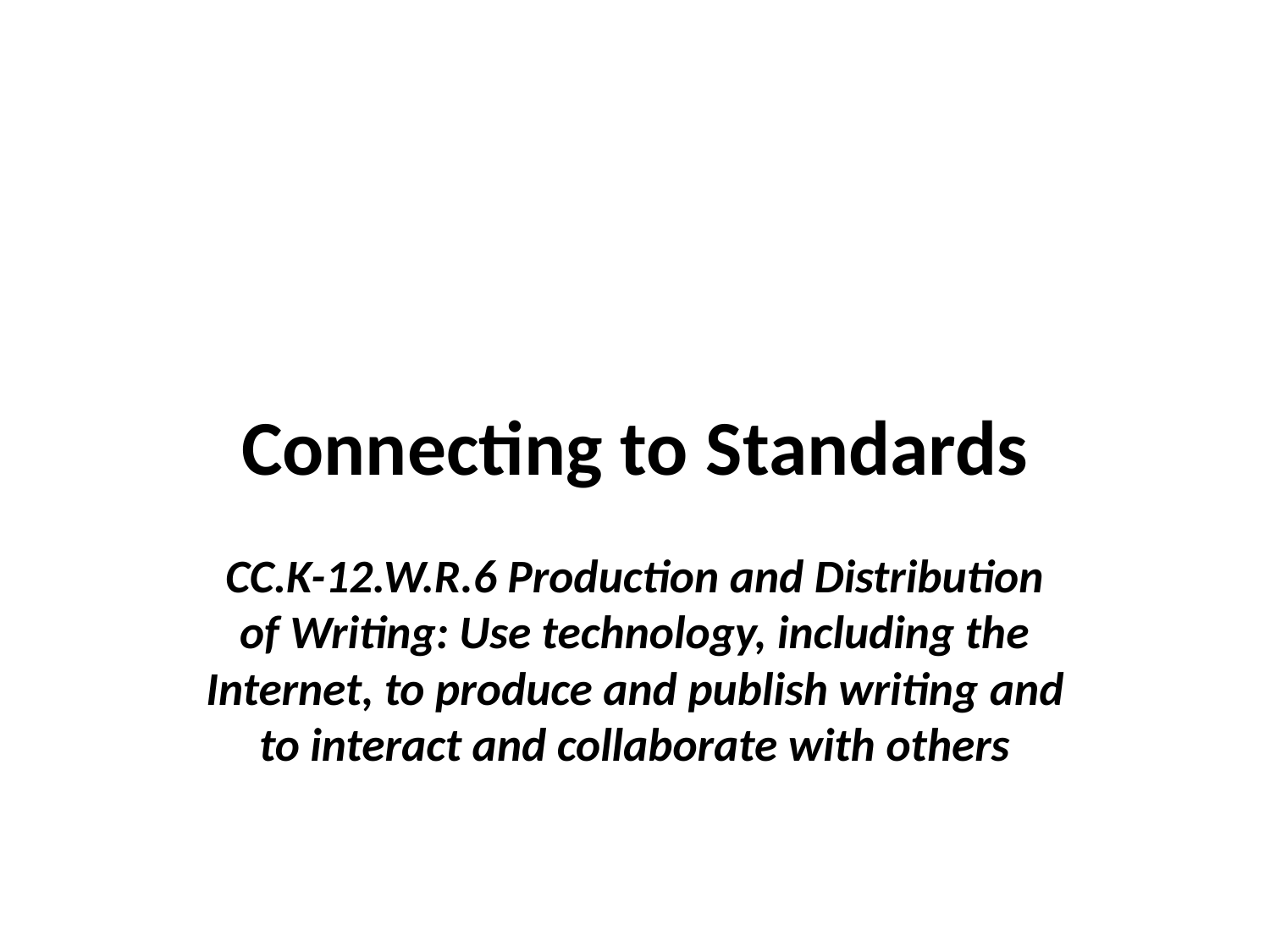

# Connecting to Standards
CC.K-12.W.R.6 Production and Distribution of Writing: Use technology, including the Internet, to produce and publish writing and to interact and collaborate with others